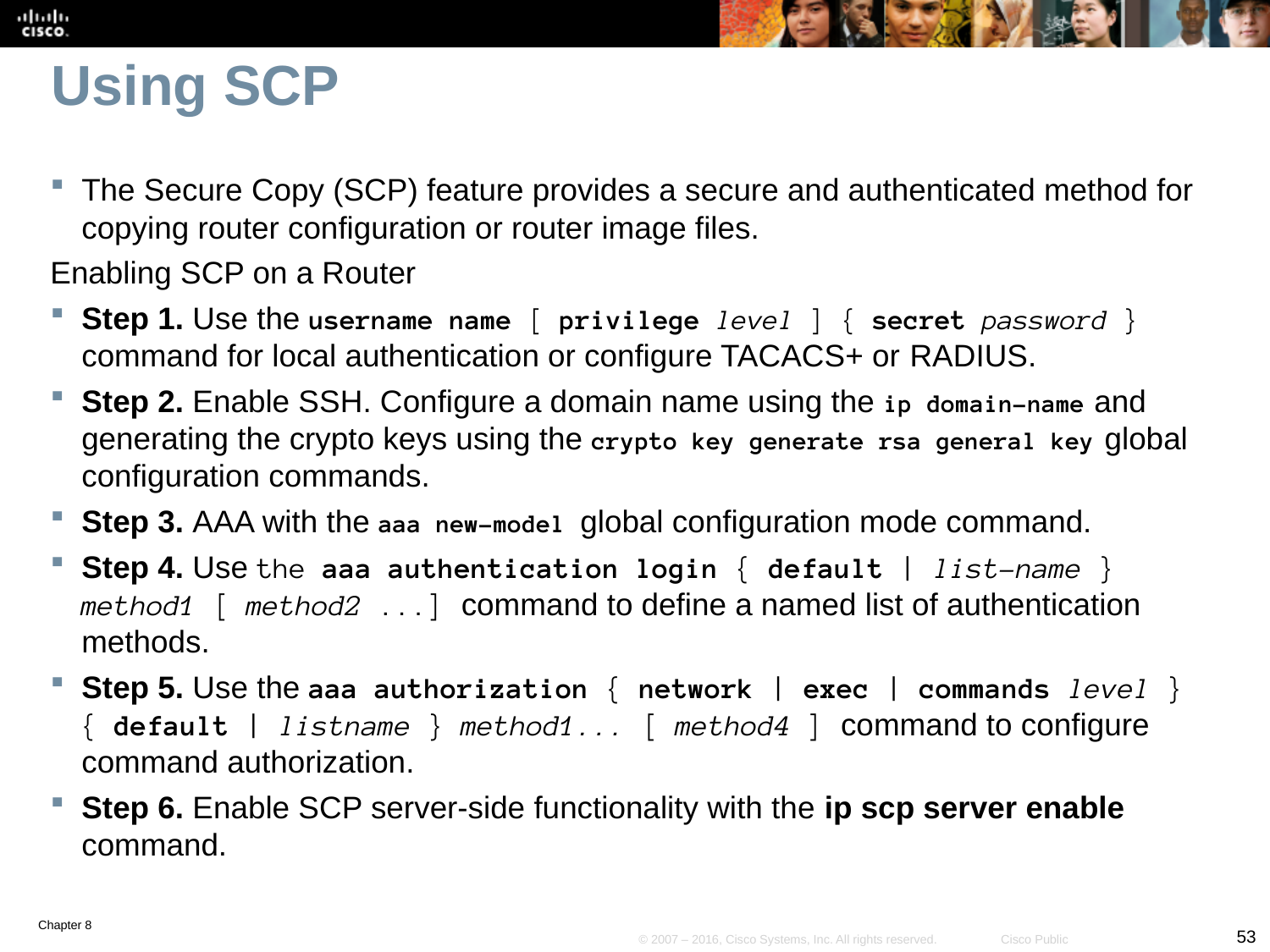

# Using SCP
The Secure Copy (SCP) feature provides a secure and authenticated method for copying router configuration or router image files.
Enabling SCP on a Router
Step 1. Use the username name [ privilege level ] { secret password } command for local authentication or configure TACACS+ or RADIUS.
Step 2. Enable SSH. Configure a domain name using the ip domain-name and generating the crypto keys using the crypto key generate rsa general key global configuration commands.
Step 3. AAA with the aaa new-model global configuration mode command.
Step 4. Use the aaa authentication login { default | list-name } method1 [ method2 ...] command to define a named list of authentication methods.
Step 5. Use the aaa authorization { network | exec | commands level } { default | listname } method1... [ method4 ] command to configure command authorization.
Step 6. Enable SCP server-side functionality with the ip scp server enable command.